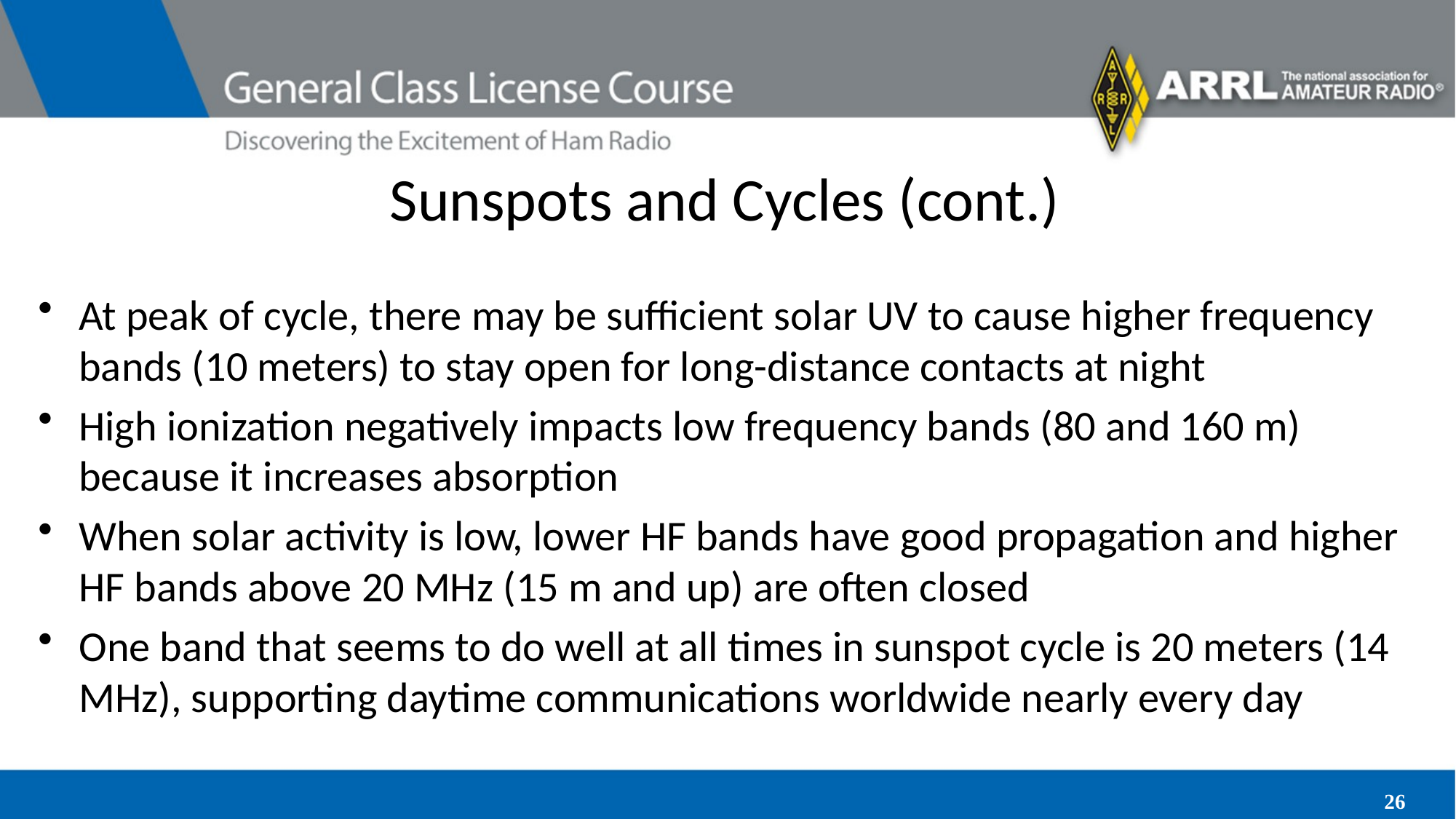

# Sunspots and Cycles (cont.)
At peak of cycle, there may be sufficient solar UV to cause higher frequency bands (10 meters) to stay open for long-distance contacts at night
High ionization negatively impacts low frequency bands (80 and 160 m) because it increases absorption
When solar activity is low, lower HF bands have good propagation and higher HF bands above 20 MHz (15 m and up) are often closed
One band that seems to do well at all times in sunspot cycle is 20 meters (14 MHz), supporting daytime communications worldwide nearly every day